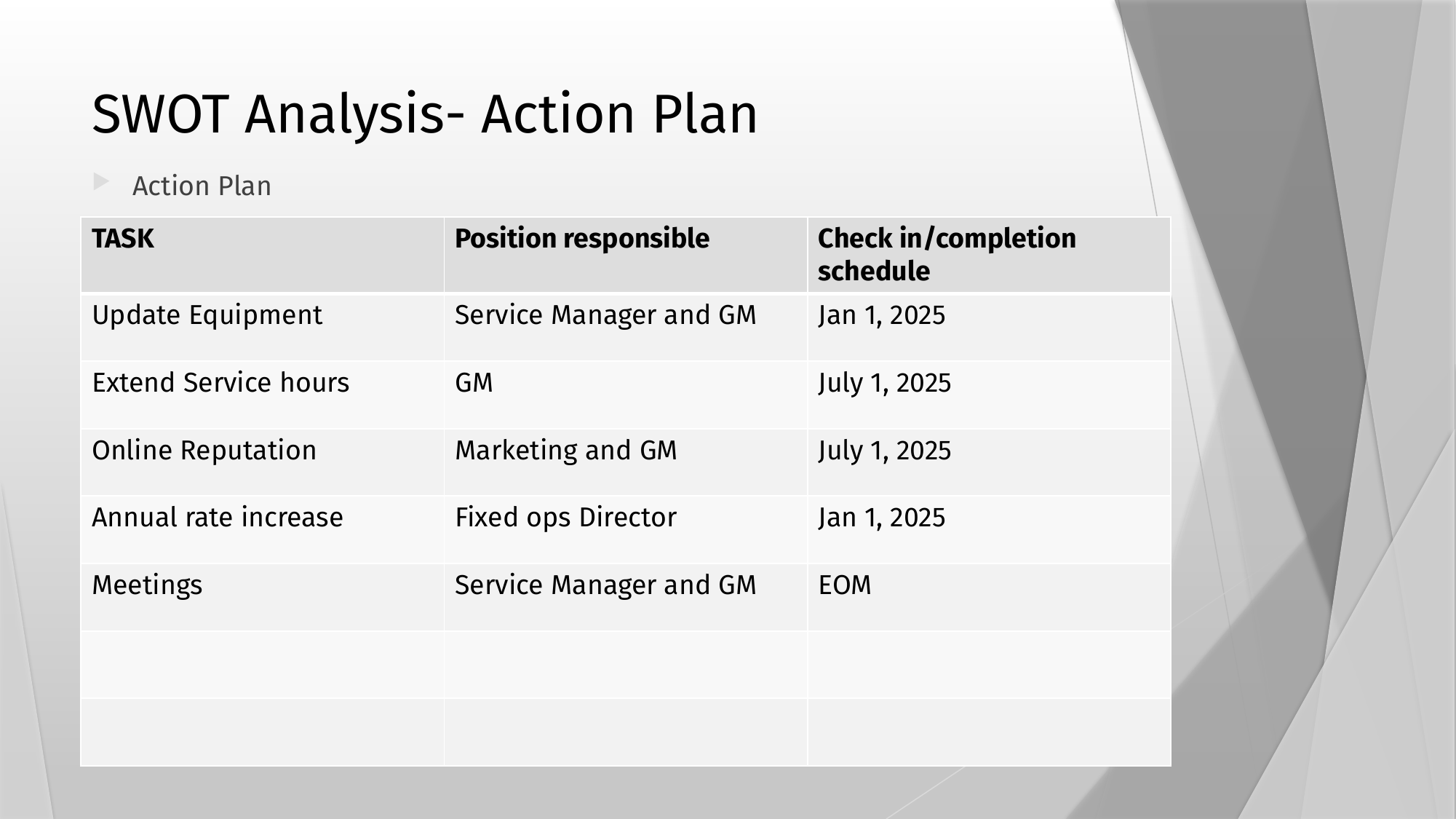

# SWOT Analysis- Action Plan
Action Plan

| TASK | Position responsible | Check in/completion schedule |
| --- | --- | --- |
| Update Equipment | Service Manager and GM | Jan 1, 2025 |
| Extend Service hours | GM | July 1, 2025 |
| Online Reputation | Marketing and GM | July 1, 2025 |
| Annual rate increase | Fixed ops Director | Jan 1, 2025 |
| Meetings | Service Manager and GM | EOM |
|  |  |  |
|  |  |  |